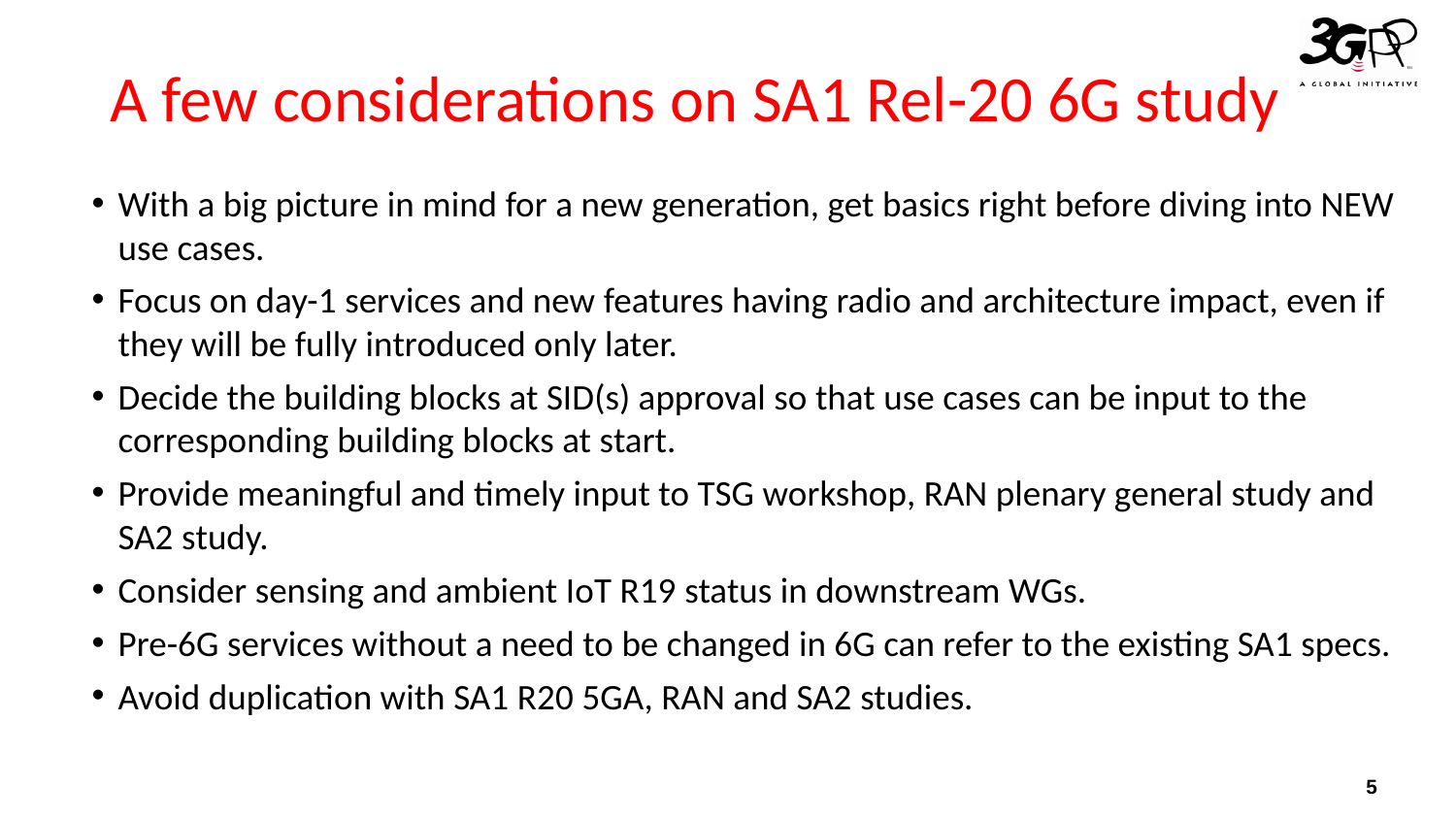

# A few considerations on SA1 Rel-20 6G study
With a big picture in mind for a new generation, get basics right before diving into NEW use cases.
Focus on day-1 services and new features having radio and architecture impact, even if they will be fully introduced only later.
Decide the building blocks at SID(s) approval so that use cases can be input to the corresponding building blocks at start.
Provide meaningful and timely input to TSG workshop, RAN plenary general study and SA2 study.
Consider sensing and ambient IoT R19 status in downstream WGs.
Pre-6G services without a need to be changed in 6G can refer to the existing SA1 specs.
Avoid duplication with SA1 R20 5GA, RAN and SA2 studies.